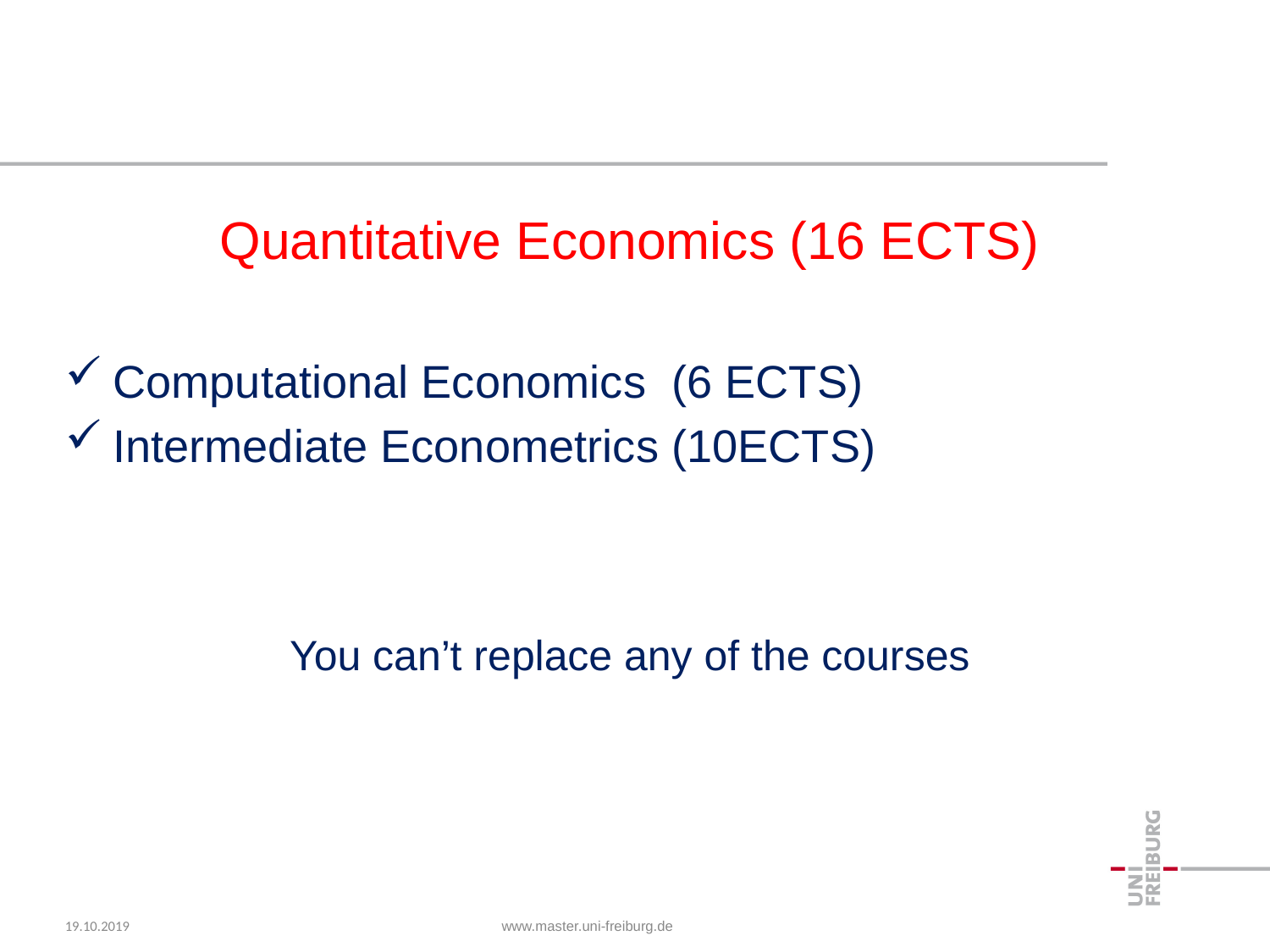

Quantitative Economics (16 ECTS)

Computational Economics  (6 ECTS)
Intermediate Econometrics (10ECTS)

You can’t replace any of the courses
19.10.2019
www.master.uni-freiburg.de
37